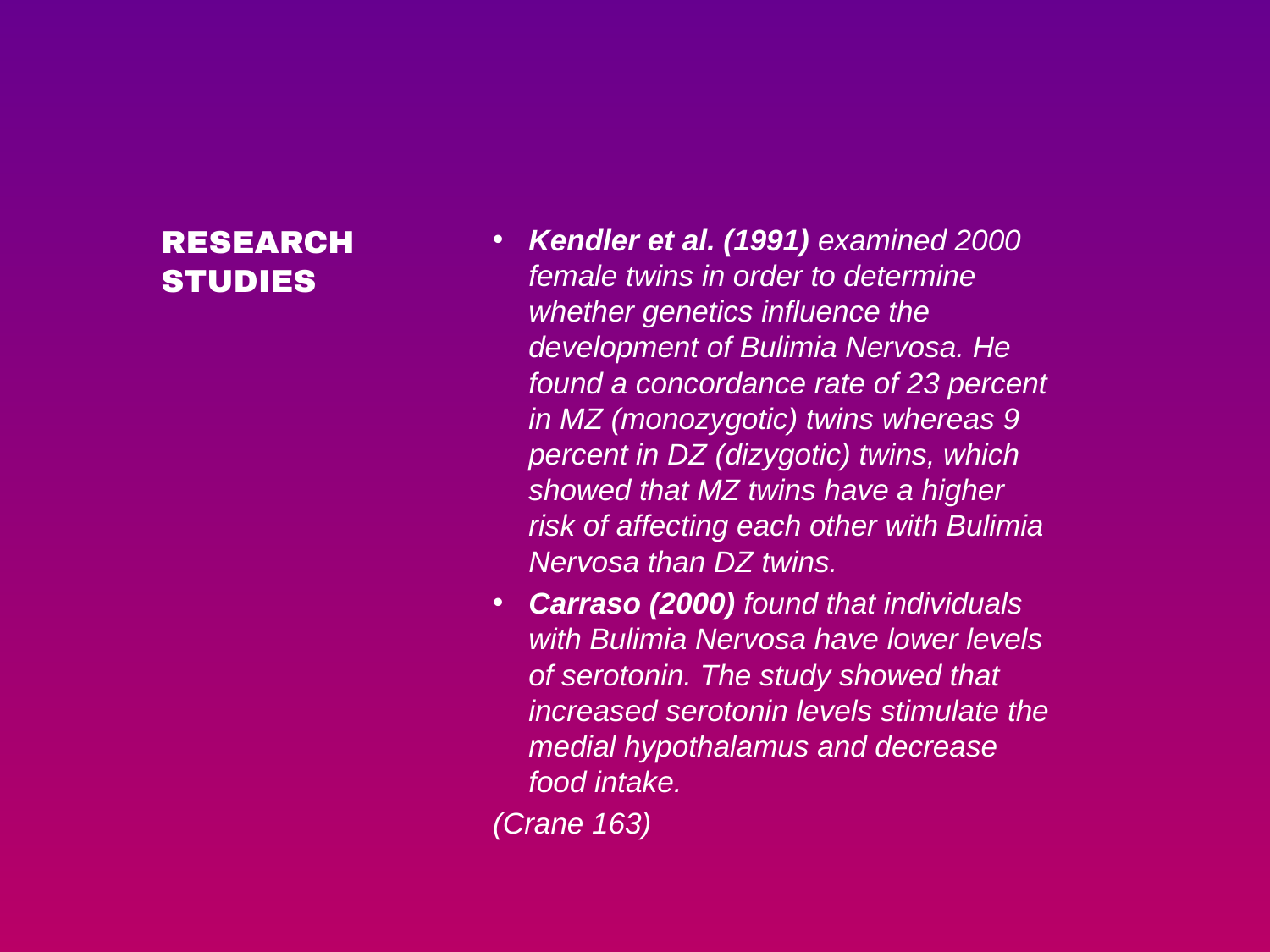

Kendler et al. (1991) examined 2000 female twins in order to determine whether genetics influence the development of Bulimia Nervosa. He found a concordance rate of 23 percent in MZ (monozygotic) twins whereas 9 percent in DZ (dizygotic) twins, which showed that MZ twins have a higher risk of affecting each other with Bulimia Nervosa than DZ twins.
Carraso (2000) found that individuals with Bulimia Nervosa have lower levels of serotonin. The study showed that increased serotonin levels stimulate the medial hypothalamus and decrease food intake.
(Crane 163)

# Research studies